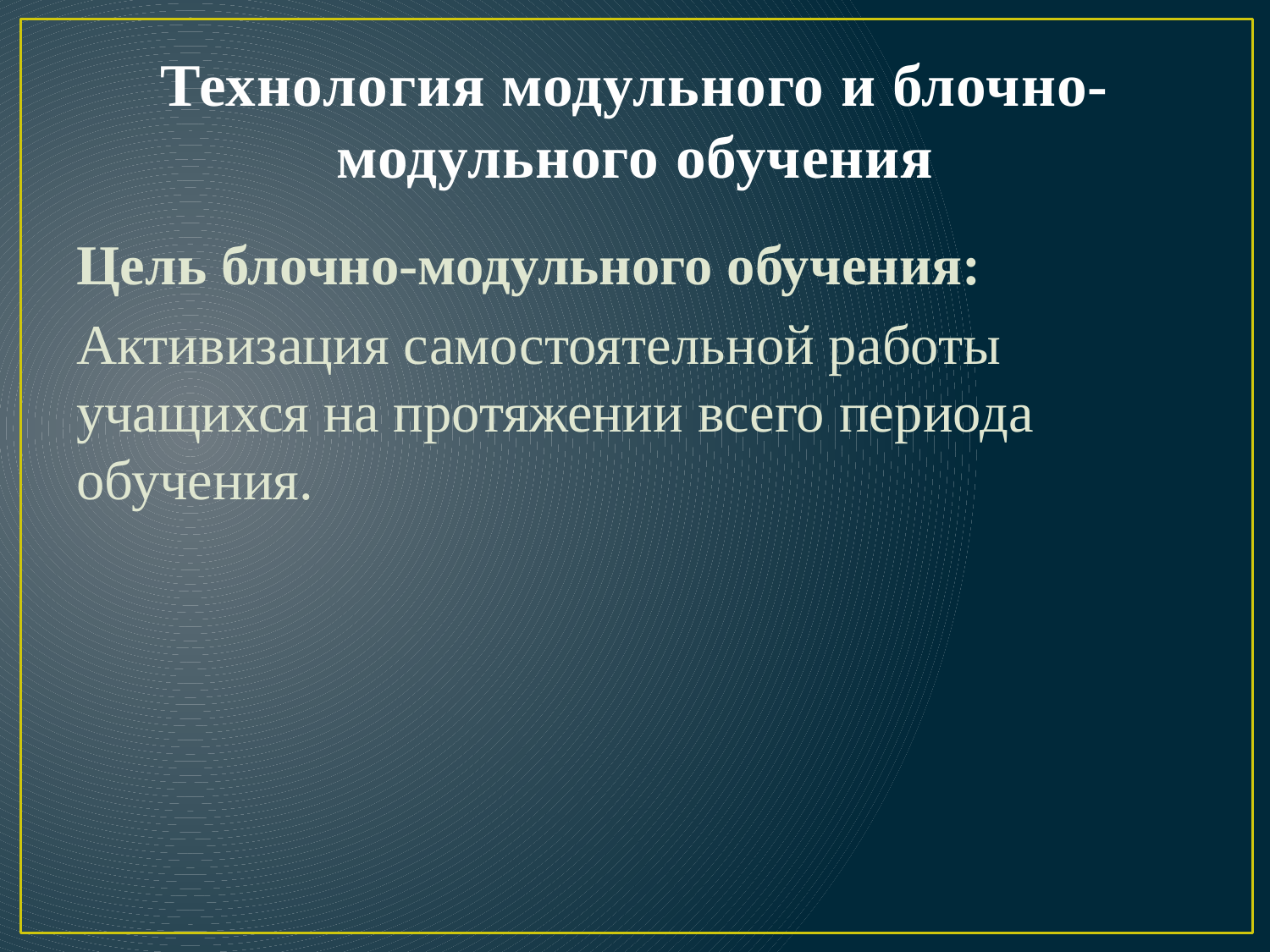

# Технология модульного и блочно-модульного обучения
Цель блочно-модульного обучения:
Активизация самостоятельной работы учащихся на протяжении всего периода обучения.